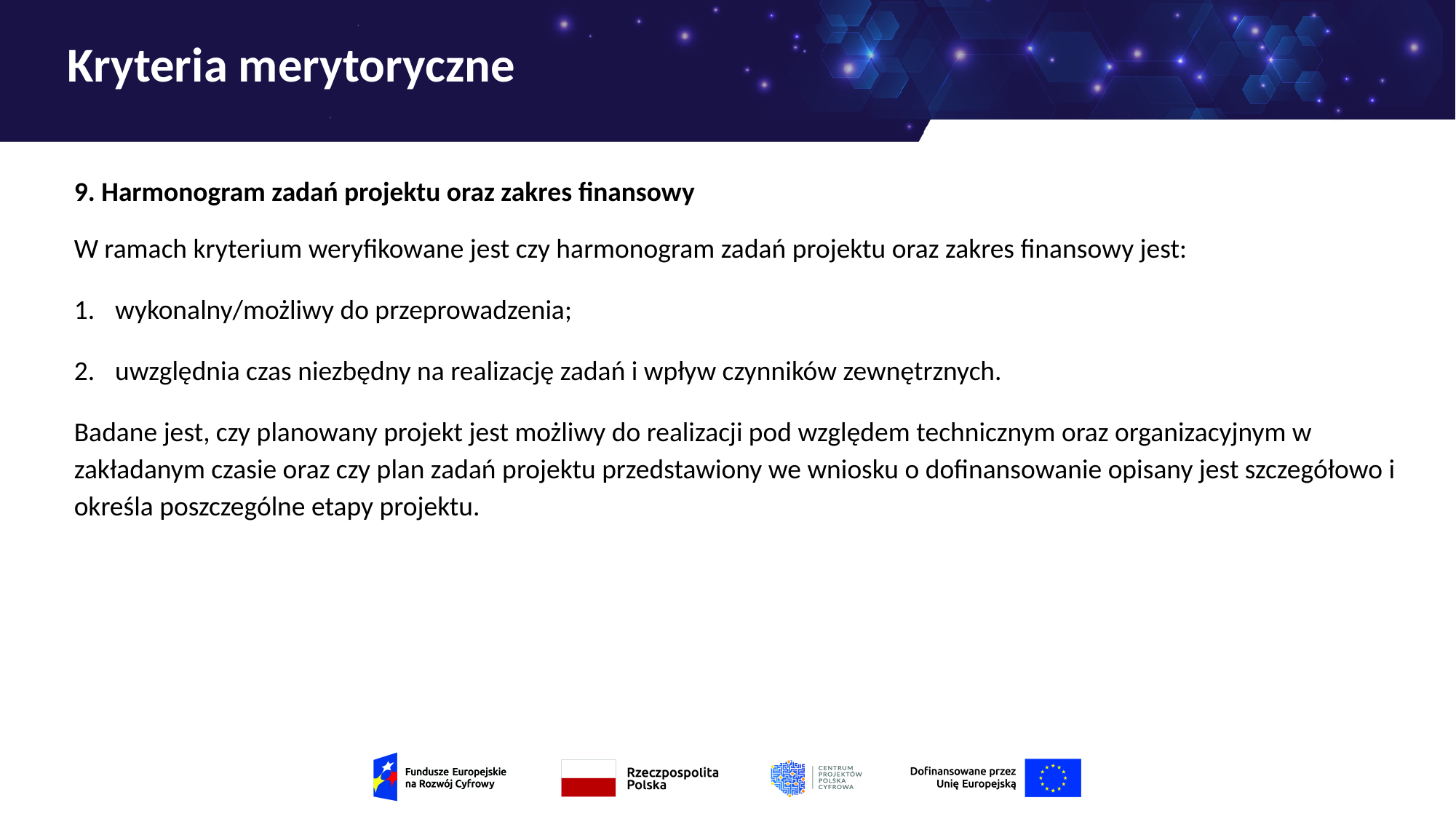

# Kryteria merytoryczne
9. Harmonogram zadań projektu oraz zakres finansowy
W ramach kryterium weryfikowane jest czy harmonogram zadań projektu oraz zakres finansowy jest:
wykonalny/możliwy do przeprowadzenia;
uwzględnia czas niezbędny na realizację zadań i wpływ czynników zewnętrznych.
Badane jest, czy planowany projekt jest możliwy do realizacji pod względem technicznym oraz organizacyjnym w zakładanym czasie oraz czy plan zadań projektu przedstawiony we wniosku o dofinansowanie opisany jest szczegółowo i określa poszczególne etapy projektu.